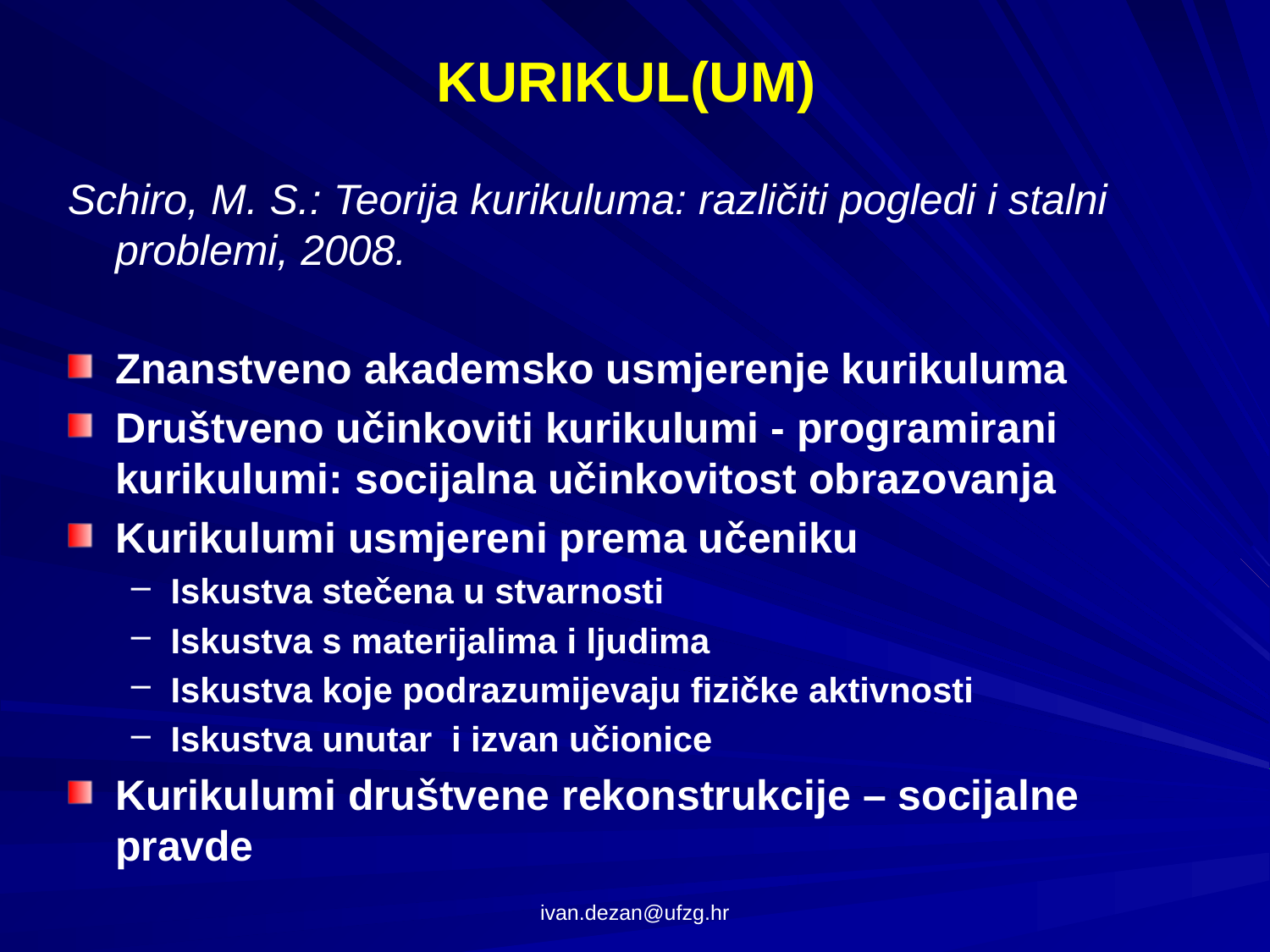

# KURIKUL(UM)
Schiro, M. S.: Teorija kurikuluma: različiti pogledi i stalni problemi, 2008.

Znanstveno akademsko usmjerenje kurikuluma
Društveno učinkoviti kurikulumi - programirani kurikulumi: socijalna učinkovitost obrazovanja
Kurikulumi usmjereni prema učeniku
Iskustva stečena u stvarnosti
Iskustva s materijalima i ljudima
Iskustva koje podrazumijevaju fizičke aktivnosti
Iskustva unutar  i izvan učionice
Kurikulumi društvene rekonstrukcije – socijalne pravde

ivan.dezan@ufzg.hr